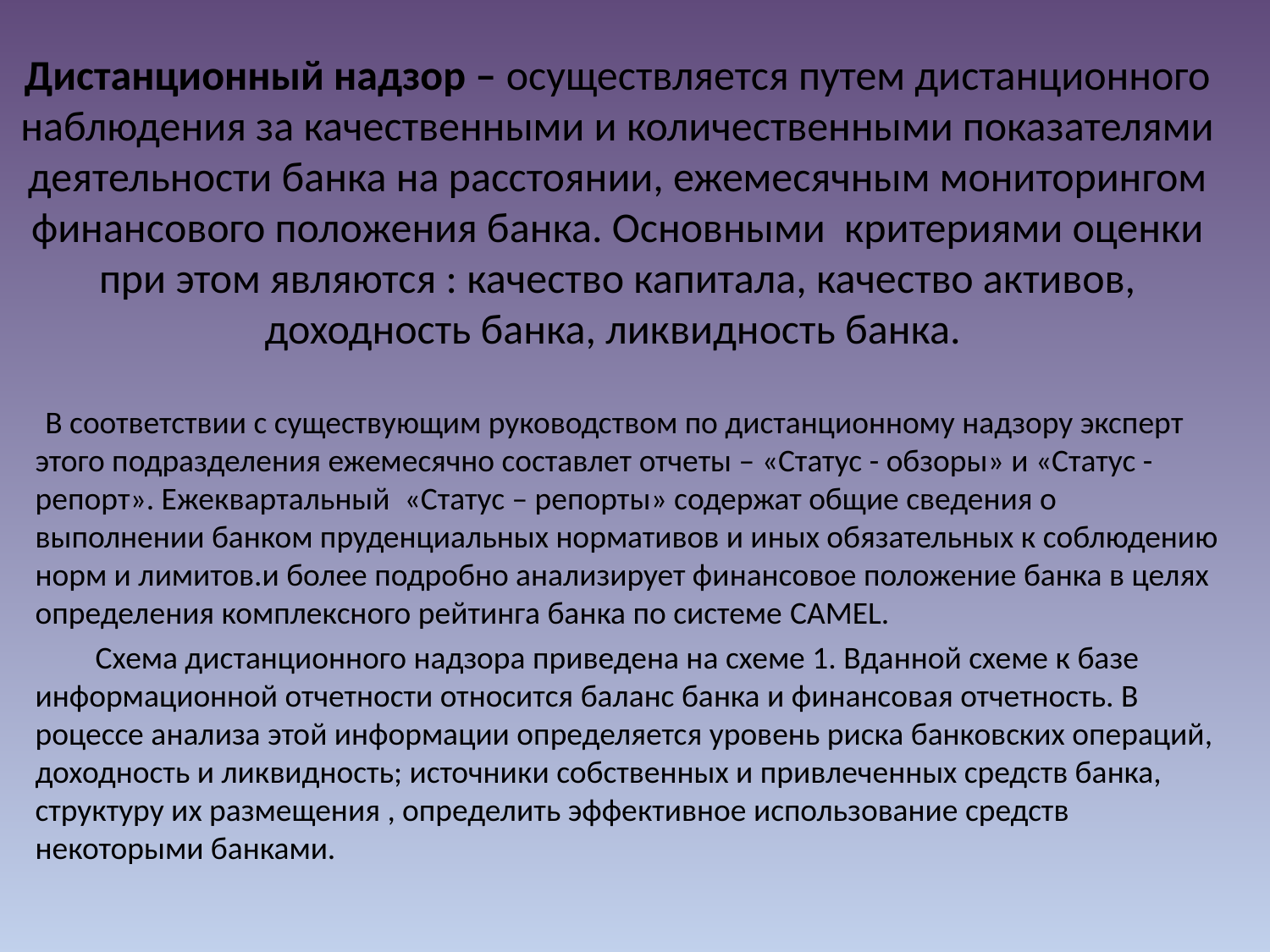

# Дистанционный надзор – осуществляется путем дистанционного наблюдения за качественными и количественными показателями деятельности банка на расстоянии, ежемесячным мониторингом финансового положения банка. Основными  критериями оценки при этом являются : качество капитала, качество активов, доходность банка, ликвидность банка.
        В соответствии с существующим руководством по дистанционному надзору эксперт этого подразделения ежемесячно составлет отчеты – «Статус - обзоры» и «Статус - репорт». Ежеквартальный  «Статус – репорты» содержат общие сведения о выполнении банком пруденциальных нормативов и иных обязательных к соблюдению норм и лимитов.и более подробно анализирует финансовое положение банка в целях определения комплексного рейтинга банка по системе CAMEL.
               Схема дистанционного надзора приведена на схеме 1. Вданной схеме к базе информационной отчетности относится баланс банка и финансовая отчетность. В роцессе анализа этой информации определяется уровень риска банковских операций, доходность и ликвидность; источники собственных и привлеченных средств банка, структуру их размещения , определить эффективное использование средств некоторыми банками.